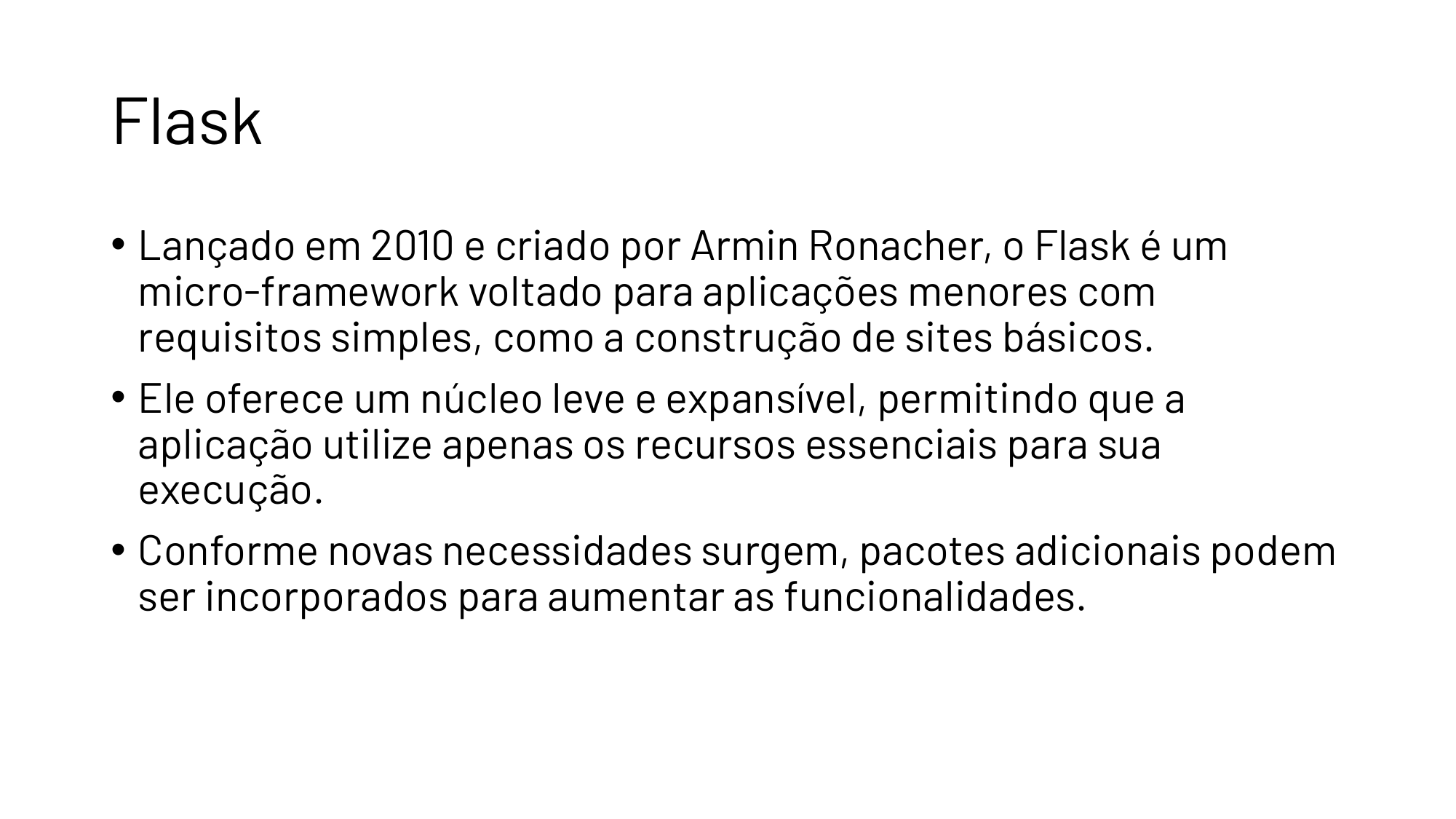

# Flask
Lançado em 2010 e criado por Armin Ronacher, o Flask é um micro-framework voltado para aplicações menores com requisitos simples, como a construção de sites básicos.
Ele oferece um núcleo leve e expansível, permitindo que a aplicação utilize apenas os recursos essenciais para sua execução.
Conforme novas necessidades surgem, pacotes adicionais podem ser incorporados para aumentar as funcionalidades.